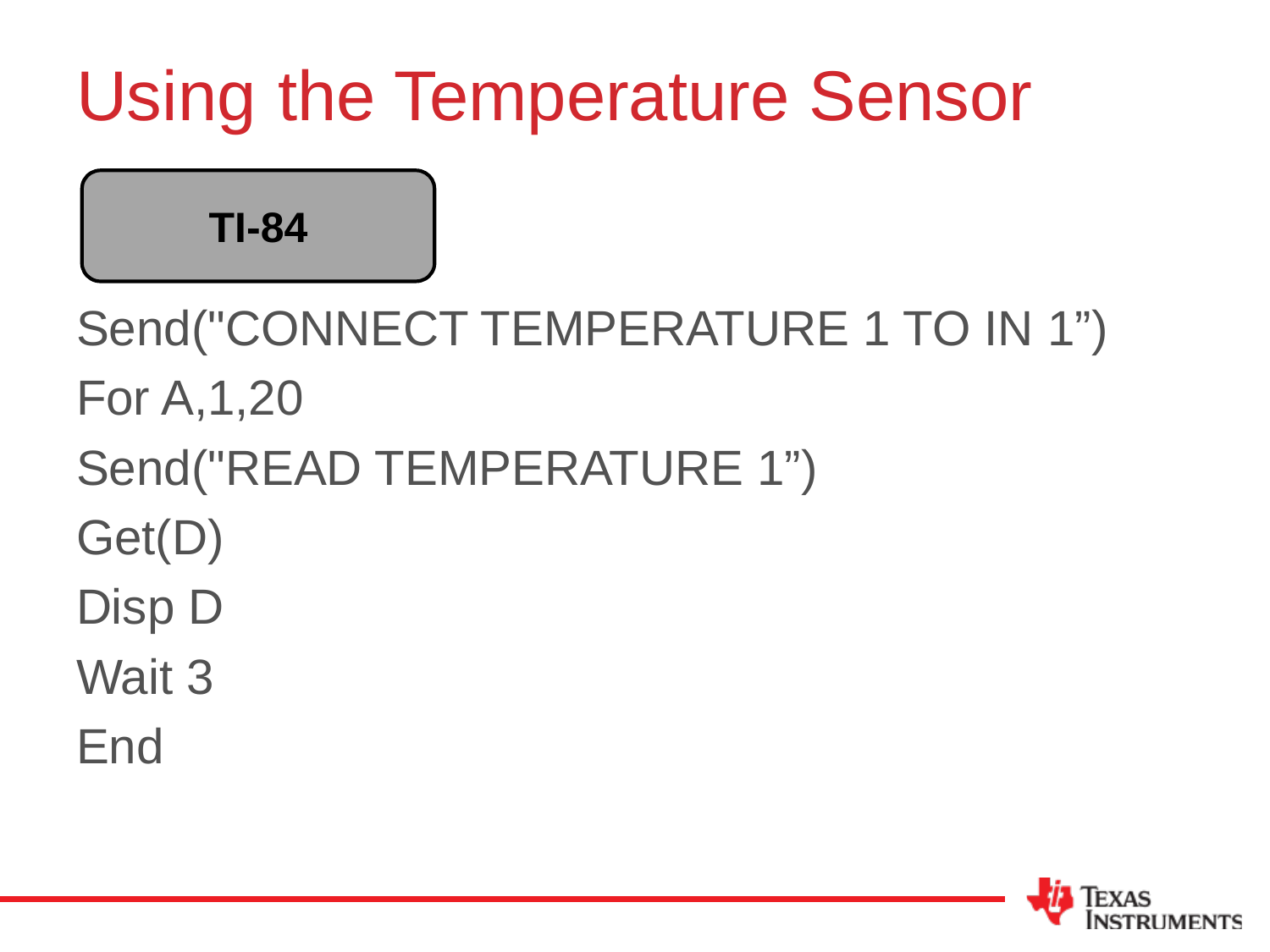

# Using the Temperature Sensor
TI-84
Send("CONNECT TEMPERATURE 1 TO IN 1”)
For A,1,20
Send("READ TEMPERATURE 1”)
Get(D)
Disp D
Wait 3
End